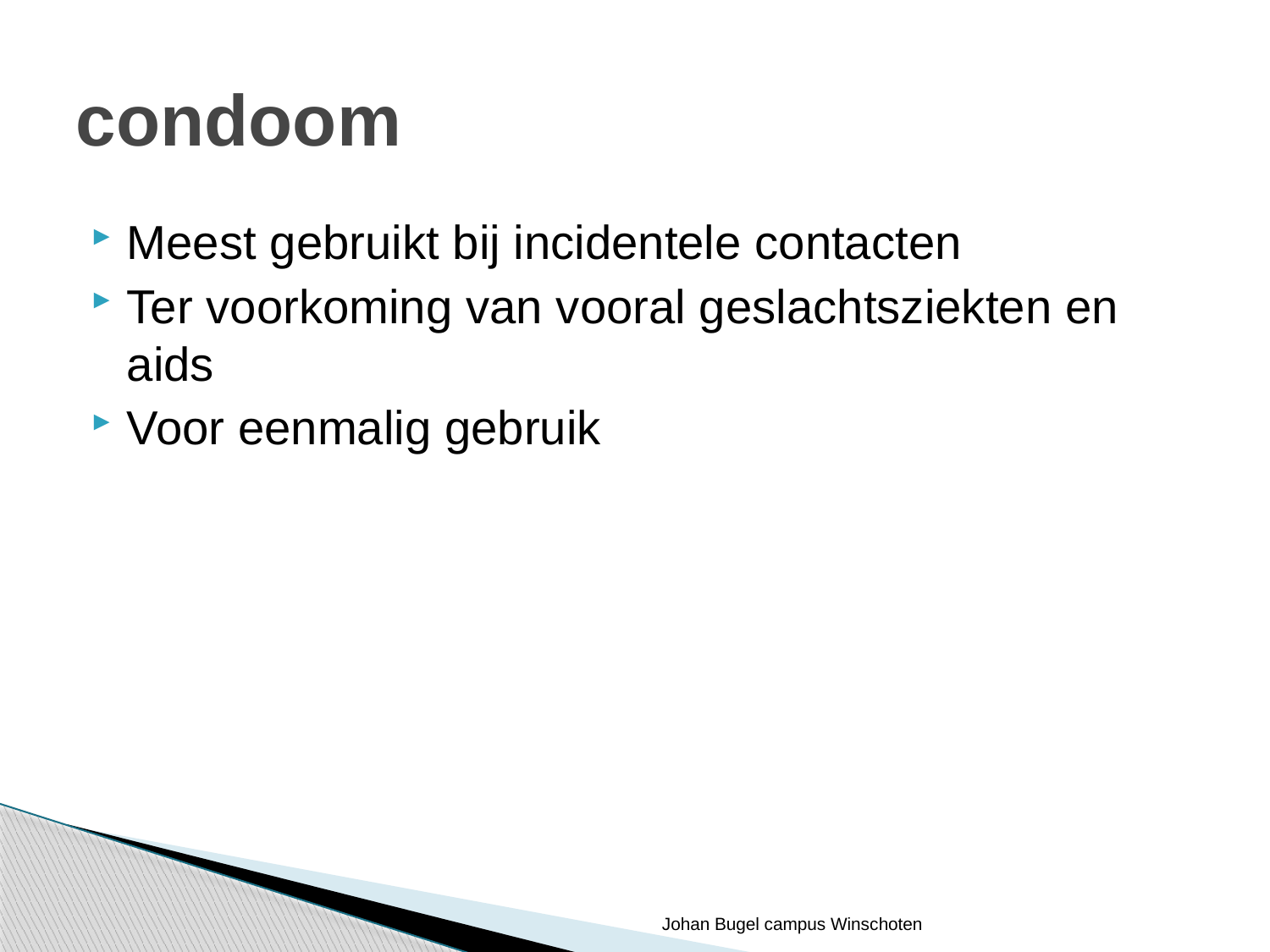

# condoom
Meest gebruikt bij incidentele contacten
Ter voorkoming van vooral geslachtsziekten en aids
Voor eenmalig gebruik
Johan Bugel campus Winschoten